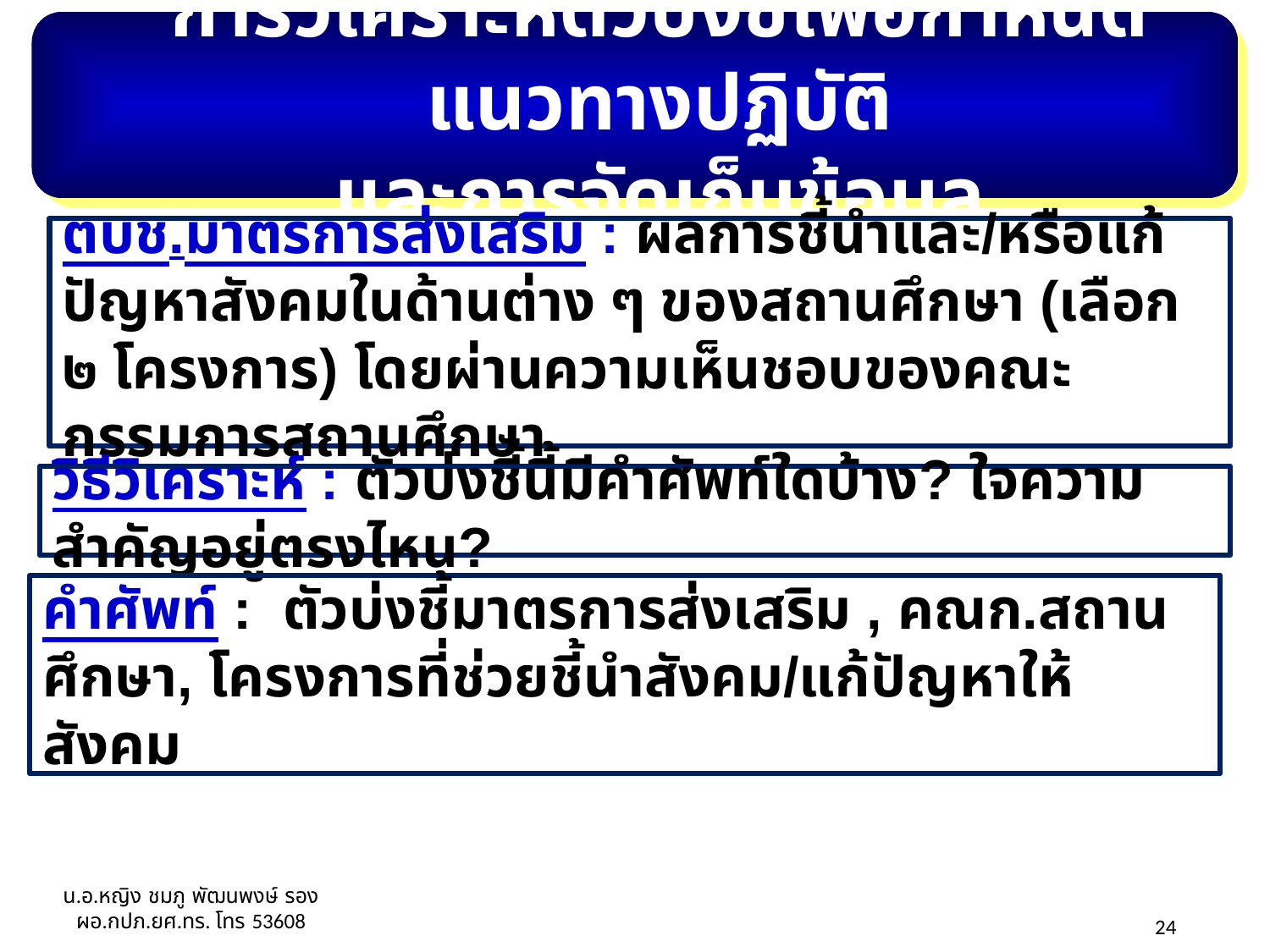

การวิเคราะห์ตัวบ่งชี้เพื่อกำหนดแนวทางปฏิบัติ
และการจัดเก็บข้อมูล
ตบช.มาตรการส่งเสริม : ผลการชี้นำและ/หรือแก้ปัญหาสังคมในด้านต่าง ๆ ของสถานศึกษา (เลือก ๒ โครงการ) โดยผ่านความเห็นชอบของคณะกรรมการสถานศึกษา
วิธีวิเคราะห์ : ตัวบ่งชี้นี้มีคำศัพท์ใดบ้าง? ใจความสำคัญอยู่ตรงไหน?
คำศัพท์ :  ตัวบ่งชี้มาตรการส่งเสริม , คณก.สถานศึกษา, โครงการที่ช่วยชี้นำสังคม/แก้ปัญหาให้สังคม
น.อ.หญิง ชมภู พัฒนพงษ์ รอง ผอ.กปภ.ยศ.ทร. โทร 53608
26/03/55
24